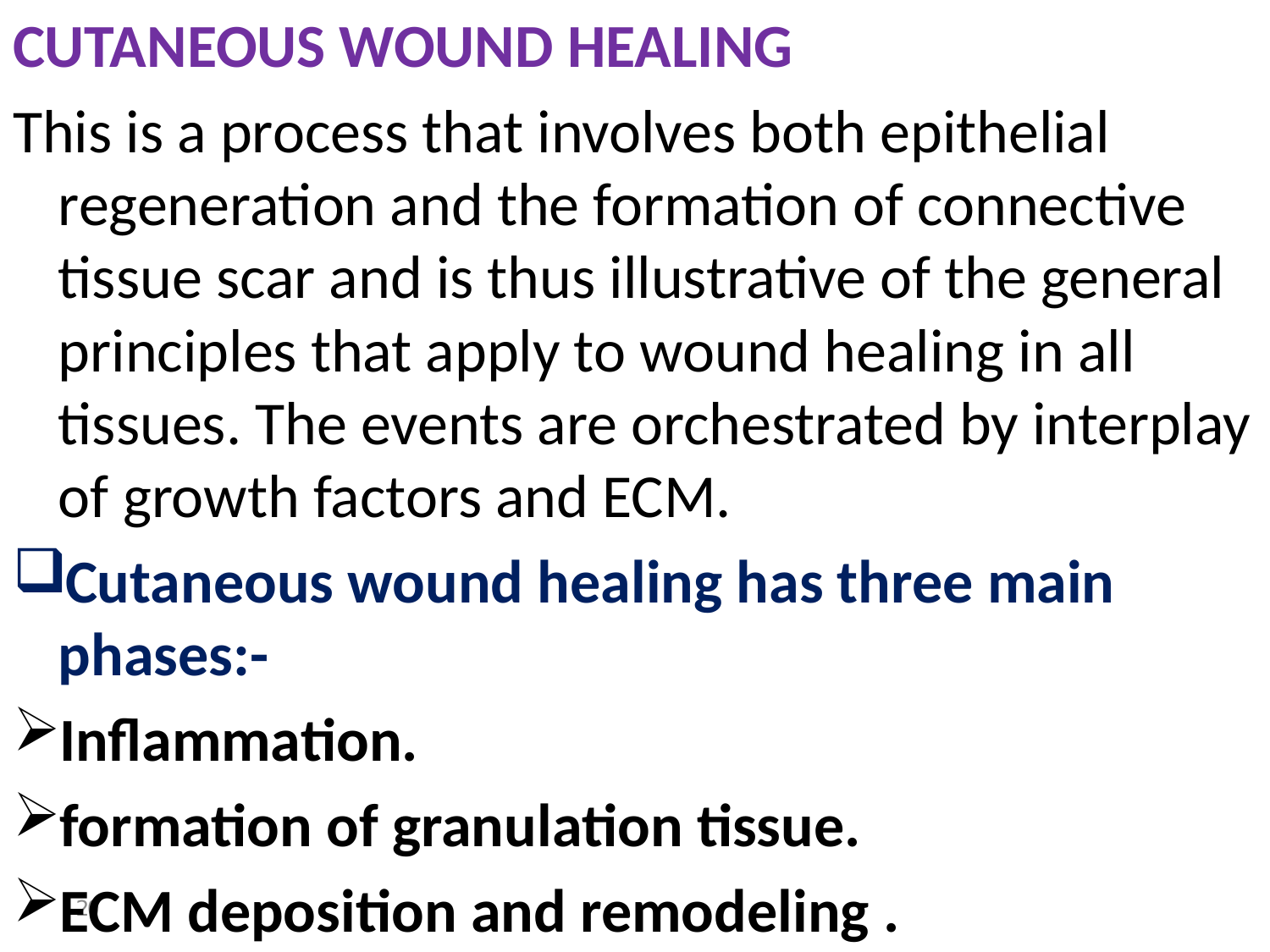

CUTANEOUS WOUND HEALING
This is a process that involves both epithelial regeneration and the formation of connective tissue scar and is thus illustrative of the general principles that apply to wound healing in all tissues. The events are orchestrated by interplay of growth factors and ECM.
Cutaneous wound healing has three main phases:-
Inflammation.
formation of granulation tissue.
ECM deposition and remodeling .

20